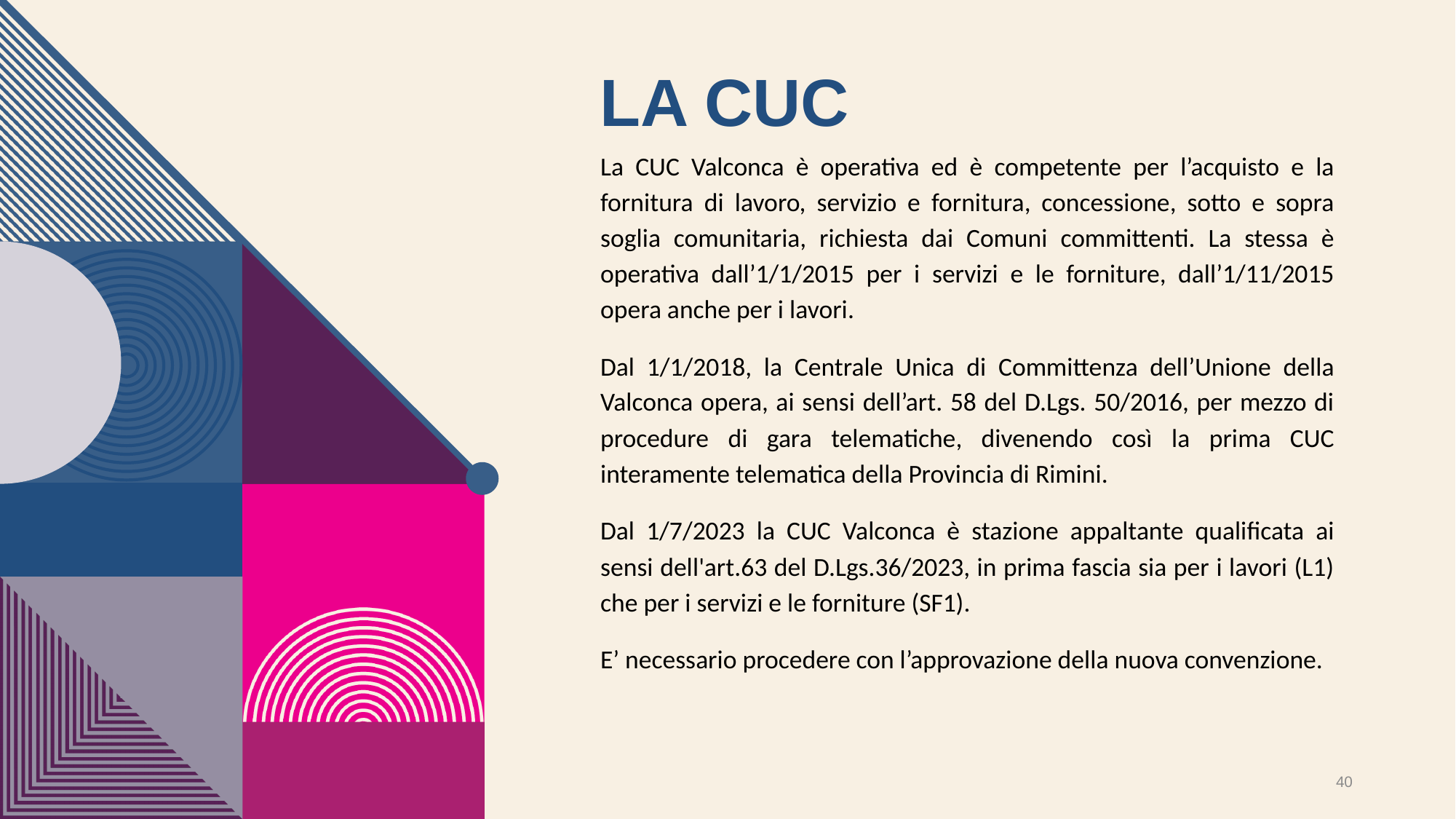

# LA CUC
La CUC Valconca è operativa ed è competente per l’acquisto e la fornitura di lavoro, servizio e fornitura, concessione, sotto e sopra soglia comunitaria, richiesta dai Comuni committenti. La stessa è operativa dall’1/1/2015 per i servizi e le forniture, dall’1/11/2015 opera anche per i lavori.
Dal 1/1/2018, la Centrale Unica di Committenza dell’Unione della Valconca opera, ai sensi dell’art. 58 del D.Lgs. 50/2016, per mezzo di procedure di gara telematiche, divenendo così la prima CUC interamente telematica della Provincia di Rimini.
Dal 1/7/2023 la CUC Valconca è stazione appaltante qualificata ai sensi dell'art.63 del D.Lgs.36/2023, in prima fascia sia per i lavori (L1) che per i servizi e le forniture (SF1).
E’ necessario procedere con l’approvazione della nuova convenzione.

40